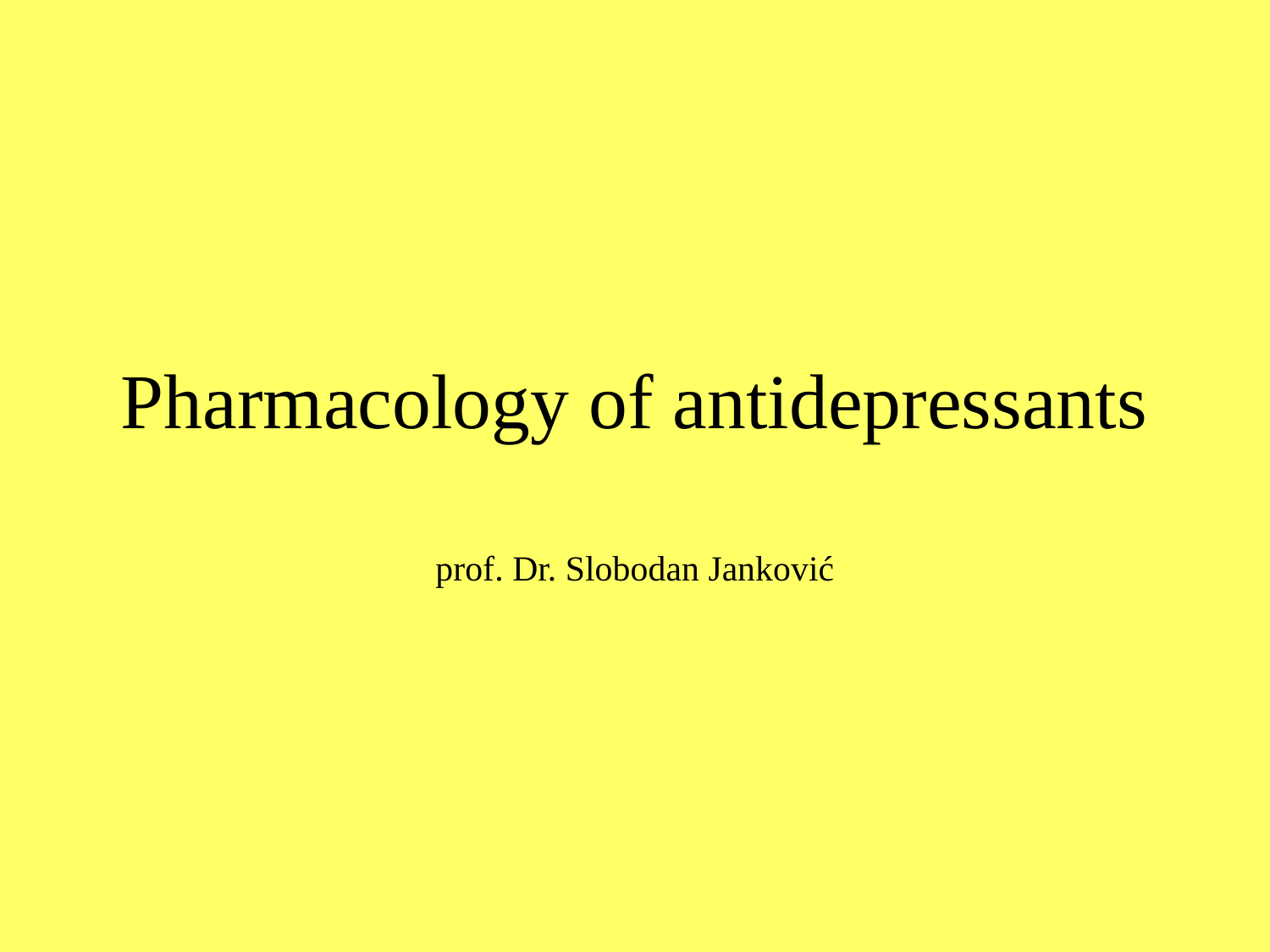

# Pharmacology of antidepressants
prof. Dr. Slobodan Janković